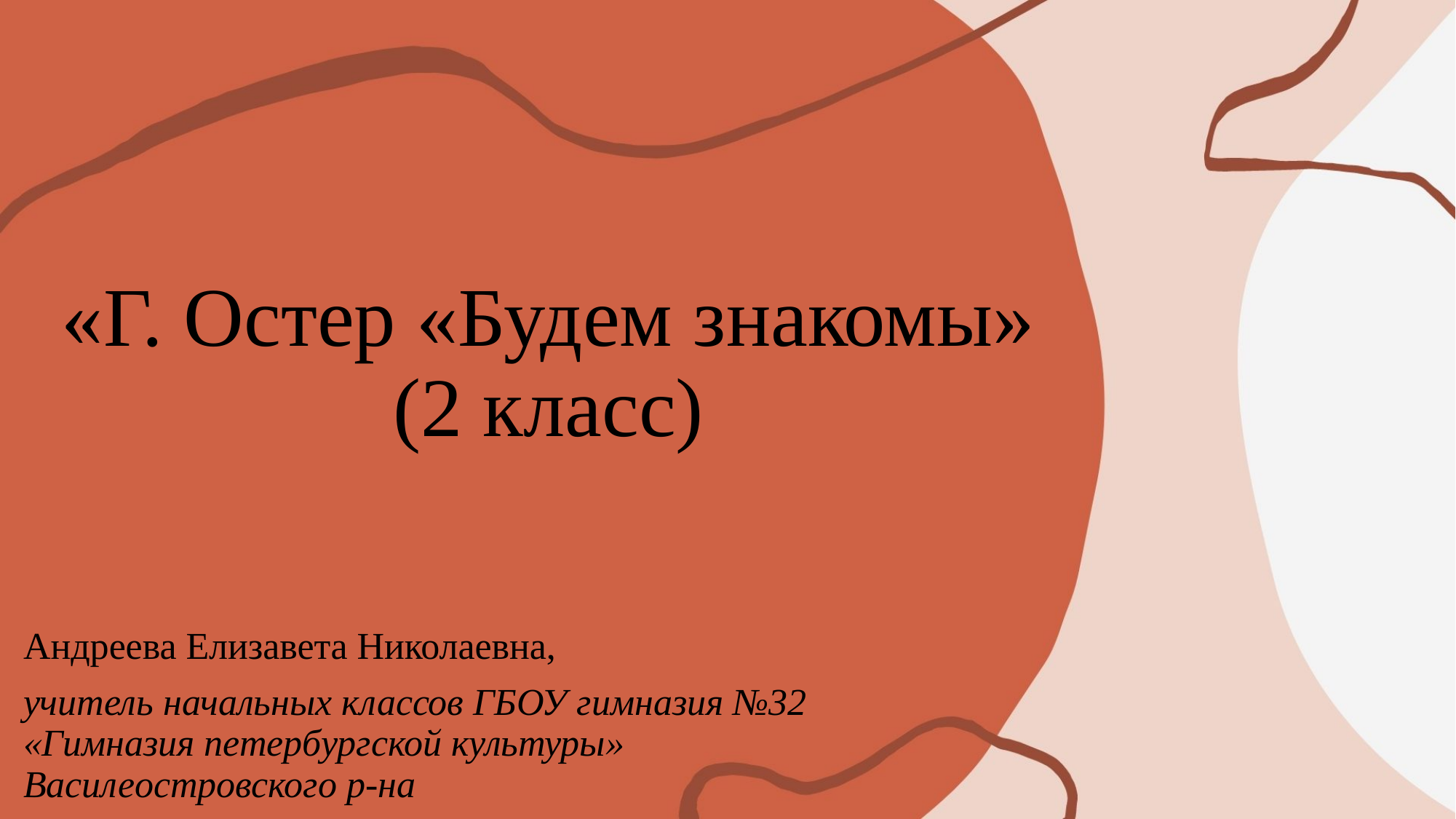

«Г. Остер «Будем знакомы»
(2 класс)
Андреева Елизавета Николаевна,
учитель начальных классов ГБОУ гимназия №32 «Гимназия петербургской культуры» Василеостровского р-на